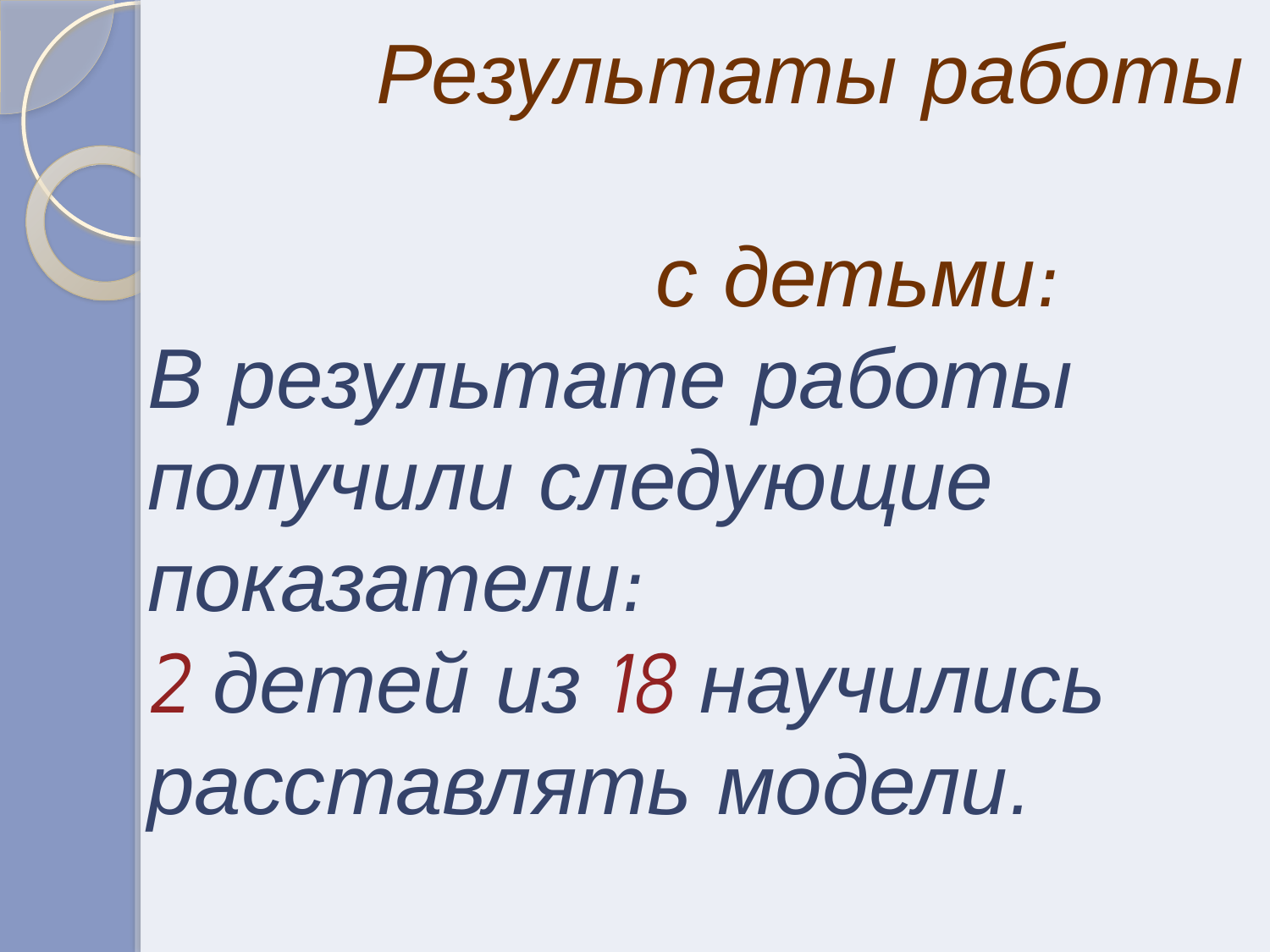

# Результаты работы с детьми: В результате работы получили следующие показатели: 2 детей из 18 научились расставлять модели.